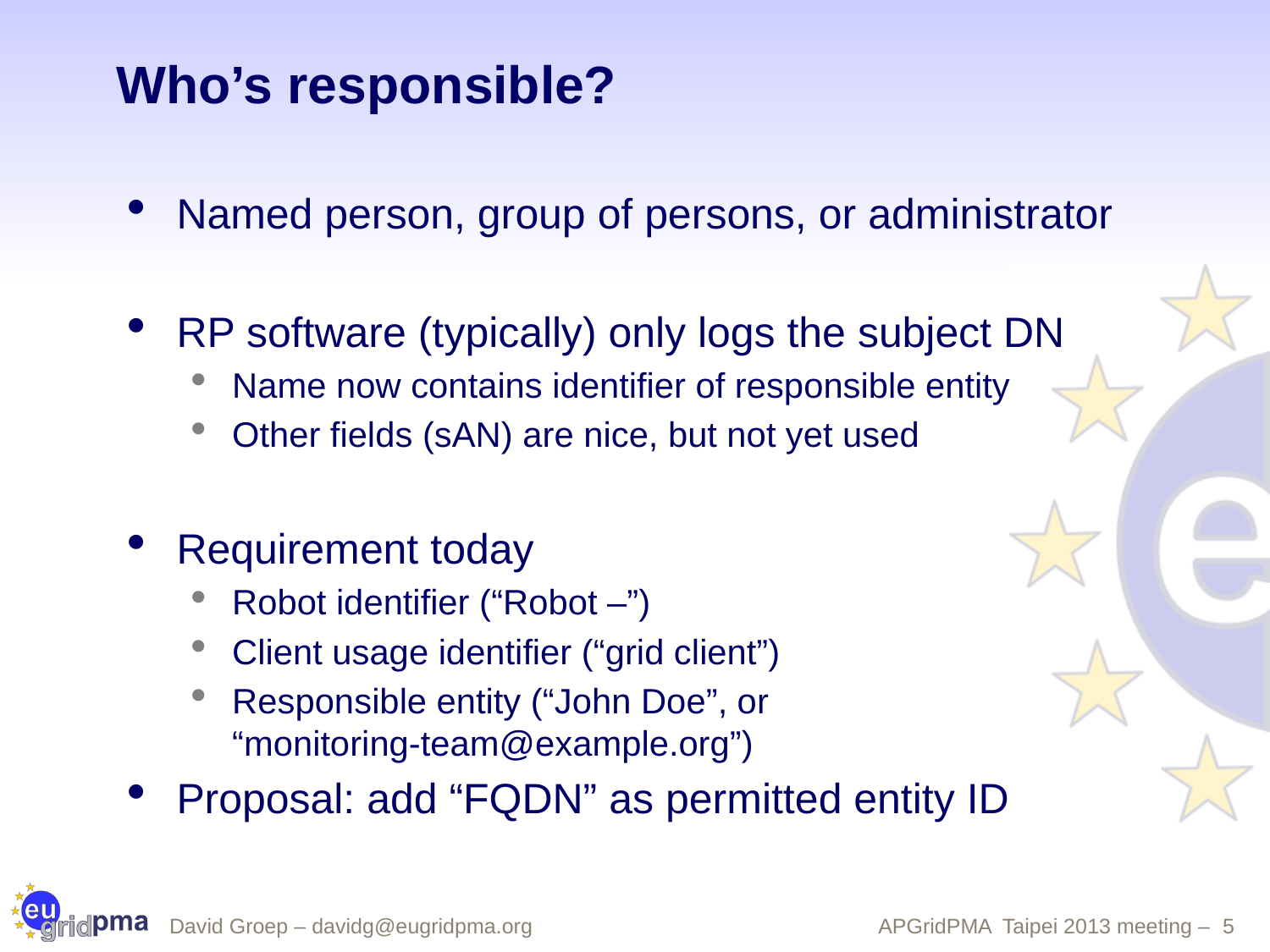

# Who’s responsible?
Named person, group of persons, or administrator

RP software (typically) only logs the subject DN
Name now contains identifier of responsible entity
Other fields (sAN) are nice, but not yet used

Requirement today
Robot identifier (“Robot –”)
Client usage identifier (“grid client”)
Responsible entity (“John Doe”, or
“monitoring-team@example.org”)
Proposal: add “FQDN” as permitted entity ID